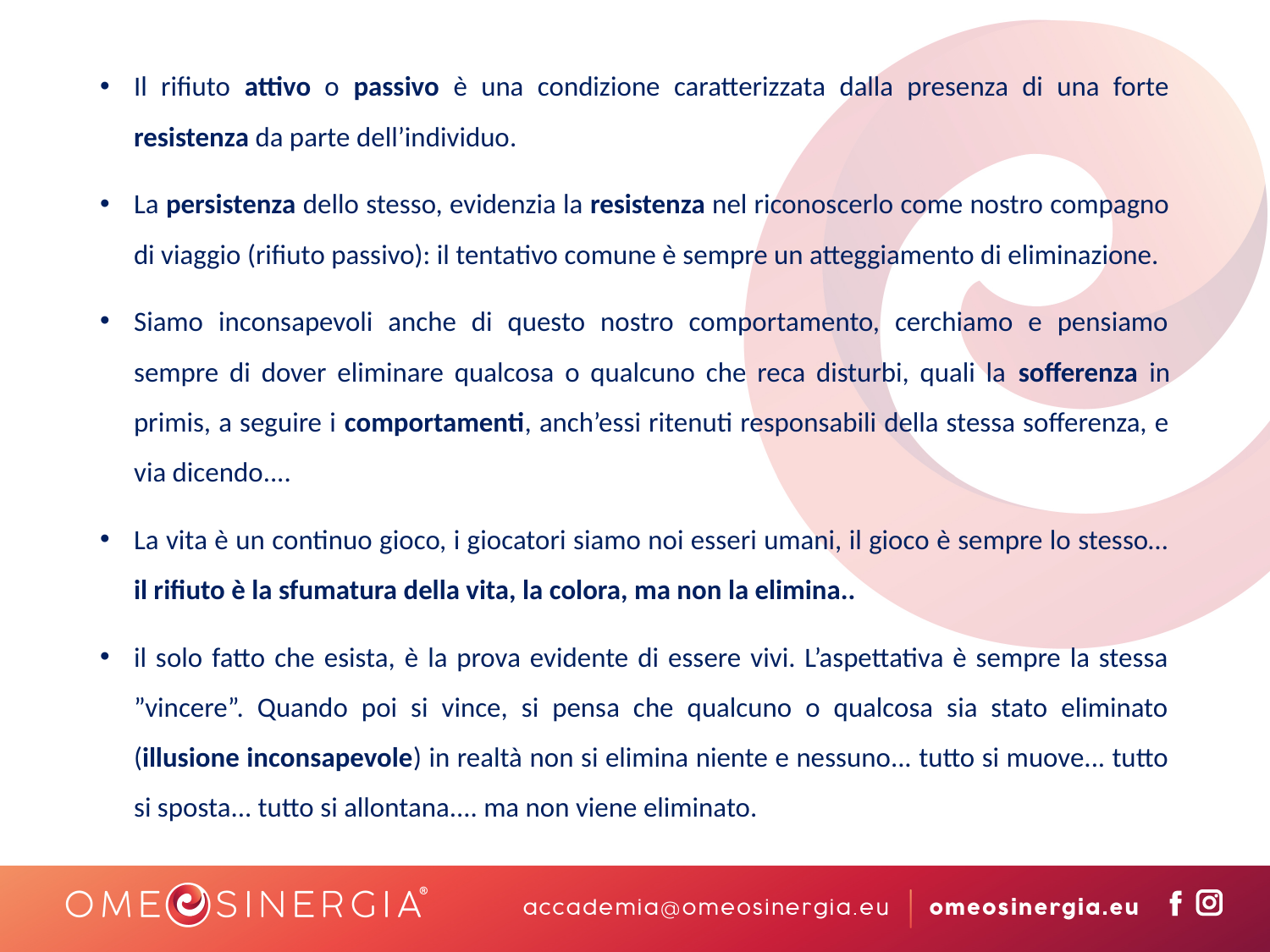

Il rifiuto attivo o passivo è una condizione caratterizzata dalla presenza di una forte resistenza da parte dell’individuo.
La persistenza dello stesso, evidenzia la resistenza nel riconoscerlo come nostro compagno di viaggio (rifiuto passivo): il tentativo comune è sempre un atteggiamento di eliminazione.
Siamo inconsapevoli anche di questo nostro comportamento, cerchiamo e pensiamo sempre di dover eliminare qualcosa o qualcuno che reca disturbi, quali la sofferenza in primis, a seguire i comportamenti, anch’essi ritenuti responsabili della stessa sofferenza, e via dicendo....
La vita è un continuo gioco, i giocatori siamo noi esseri umani, il gioco è sempre lo stesso… il rifiuto è la sfumatura della vita, la colora, ma non la elimina..
il solo fatto che esista, è la prova evidente di essere vivi. L’aspettativa è sempre la stessa ”vincere”. Quando poi si vince, si pensa che qualcuno o qualcosa sia stato eliminato (illusione inconsapevole) in realtà non si elimina niente e nessuno... tutto si muove... tutto si sposta... tutto si allontana.... ma non viene eliminato.